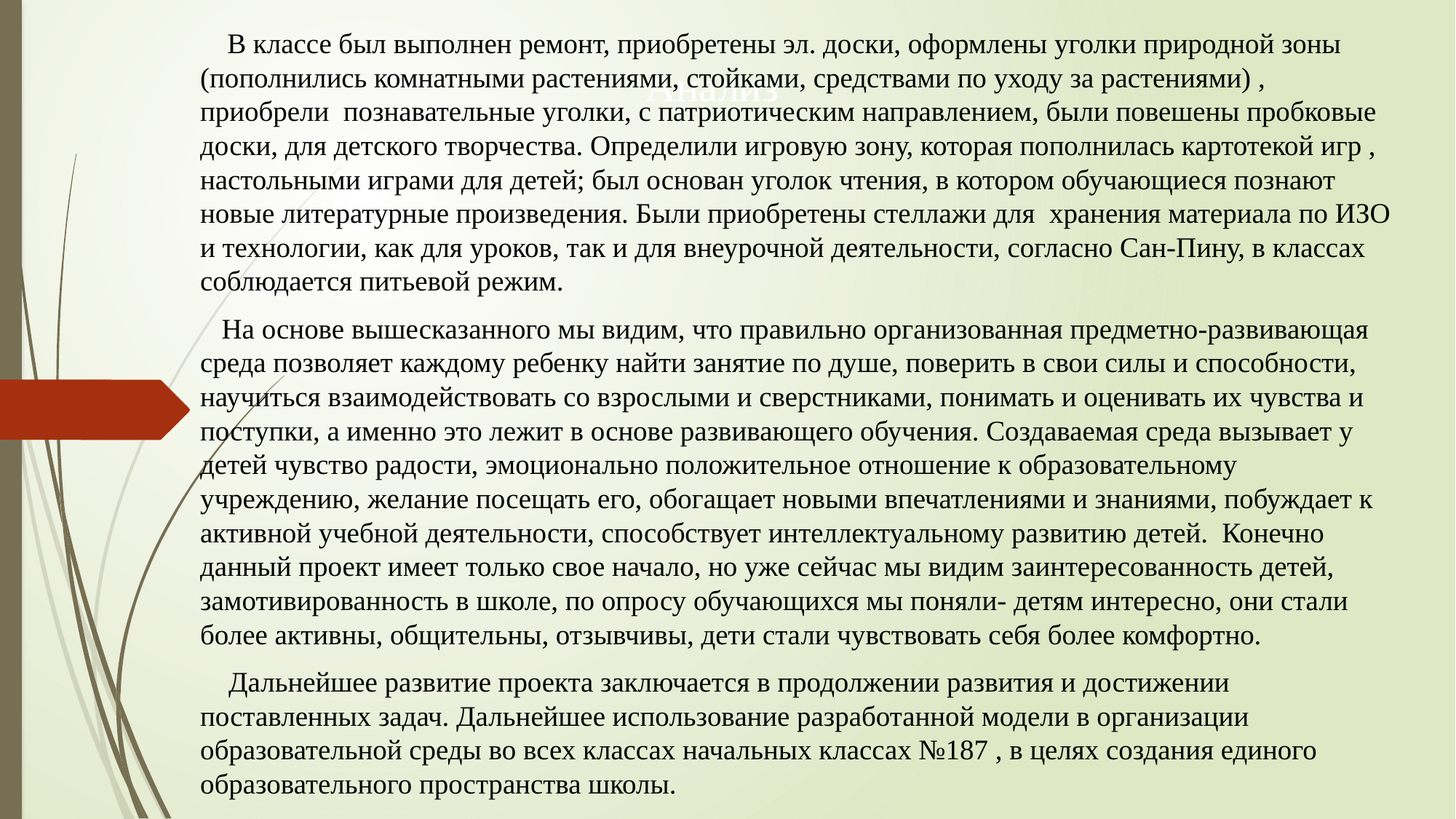

# Анализ
    В классе был выполнен ремонт, приобретены эл. доски, оформлены уголки природной зоны (пополнились комнатными растениями, стойками, средствами по уходу за растениями) , приобрели  познавательные уголки, с патриотическим направлением, были повешены пробковые доски, для детского творчества. Определили игровую зону, которая пополнилась картотекой игр , настольными играми для детей; был основан уголок чтения, в котором обучающиеся познают новые литературные произведения. Были приобретены стеллажи для  хранения материала по ИЗО и технологии, как для уроков, так и для внеурочной деятельности, согласно Сан-Пину, в классах соблюдается питьевой режим.
   На основе вышесказанного мы видим, что правильно организованная предметно-развивающая среда позволяет каждому ребенку найти занятие по душе, поверить в свои силы и способности, научиться взаимодействовать со взрослыми и сверстниками, понимать и оценивать их чувства и поступки, а именно это лежит в основе развивающего обучения. Создаваемая среда вызывает у детей чувство радости, эмоционально положительное отношение к образовательному учреждению, желание посещать его, обогащает новыми впечатлениями и знаниями, побуждает к активной учебной деятельности, способствует интеллектуальному развитию детей.  Конечно данный проект имеет только свое начало, но уже сейчас мы видим заинтересованность детей, замотивированность в школе, по опросу обучающихся мы поняли- детям интересно, они стали более активны, общительны, отзывчивы, дети стали чувствовать себя более комфортно.
    Дальнейшее развитие проекта заключается в продолжении развития и достижении поставленных задач. Дальнейшее использование разработанной модели в организации образовательной среды во всех классах начальных классах №187 , в целях создания единого образовательного пространства школы.